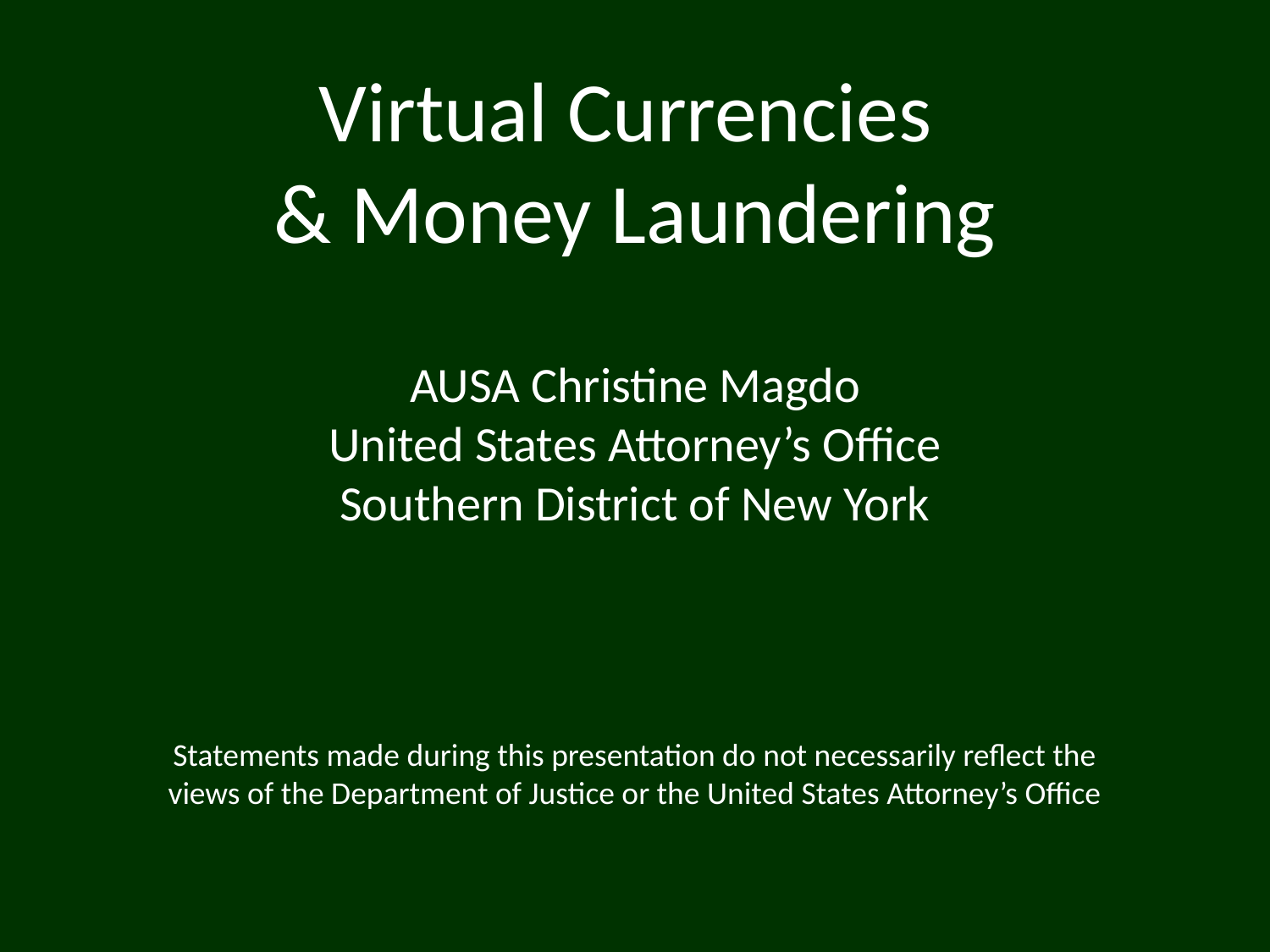

# Virtual Currencies & Money Laundering AUSA Christine Magdo United States Attorney’s Office Southern District of New York
Statements made during this presentation do not necessarily reflect the views of the Department of Justice or the United States Attorney’s Office